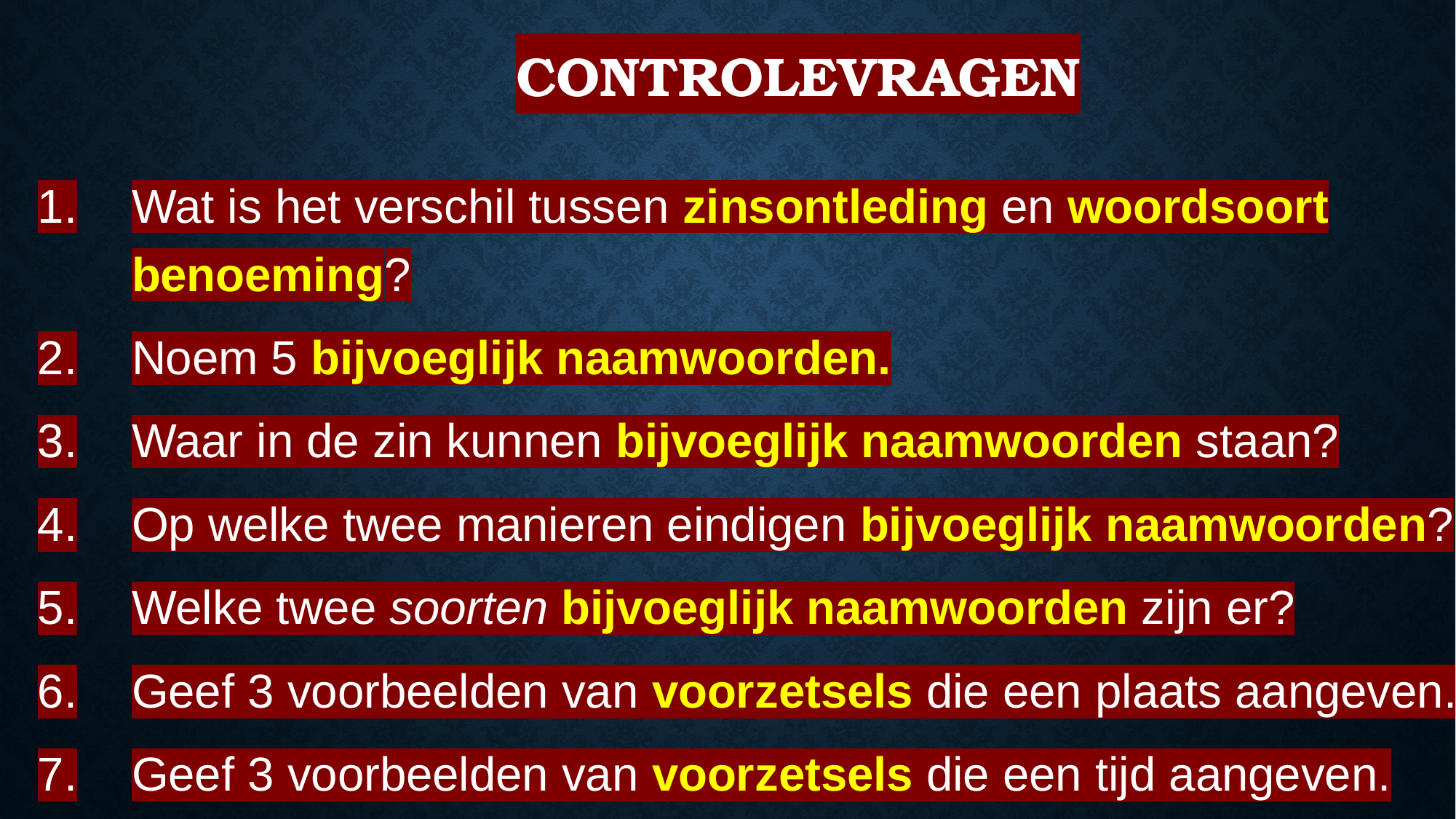

# Controlevragen
Wat is het verschil tussen zinsontleding en woordsoort benoeming?
Noem 5 bijvoeglijk naamwoorden.
Waar in de zin kunnen bijvoeglijk naamwoorden staan?
Op welke twee manieren eindigen bijvoeglijk naamwoorden?
Welke twee soorten bijvoeglijk naamwoorden zijn er?
Geef 3 voorbeelden van voorzetsels die een plaats aangeven.
Geef 3 voorbeelden van voorzetsels die een tijd aangeven.